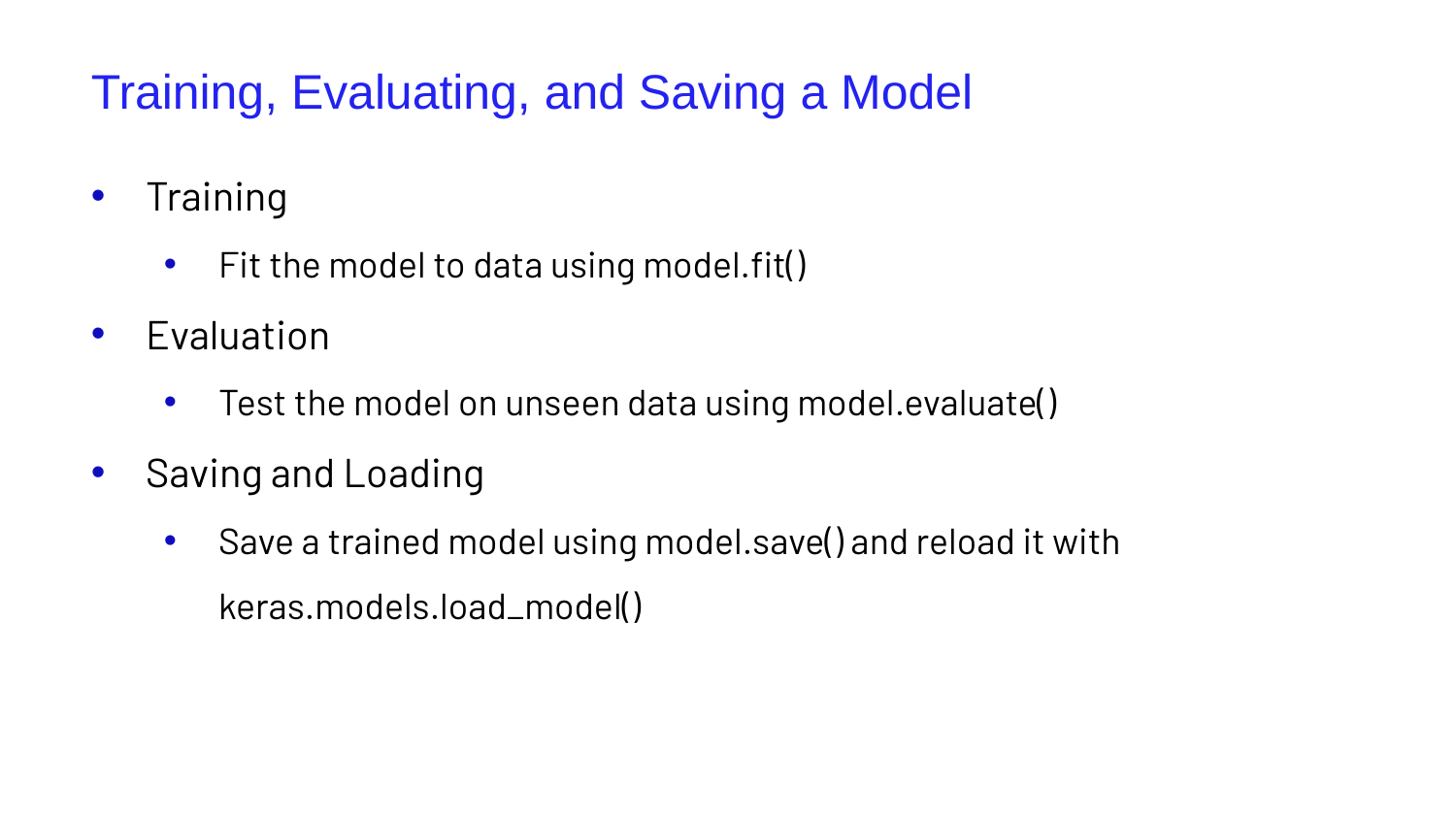

Training, Evaluating, and Saving a Model
Training
Fit the model to data using model.fit()
Evaluation
Test the model on unseen data using model.evaluate()
Saving and Loading
Save a trained model using model.save() and reload it with keras.models.load_model()